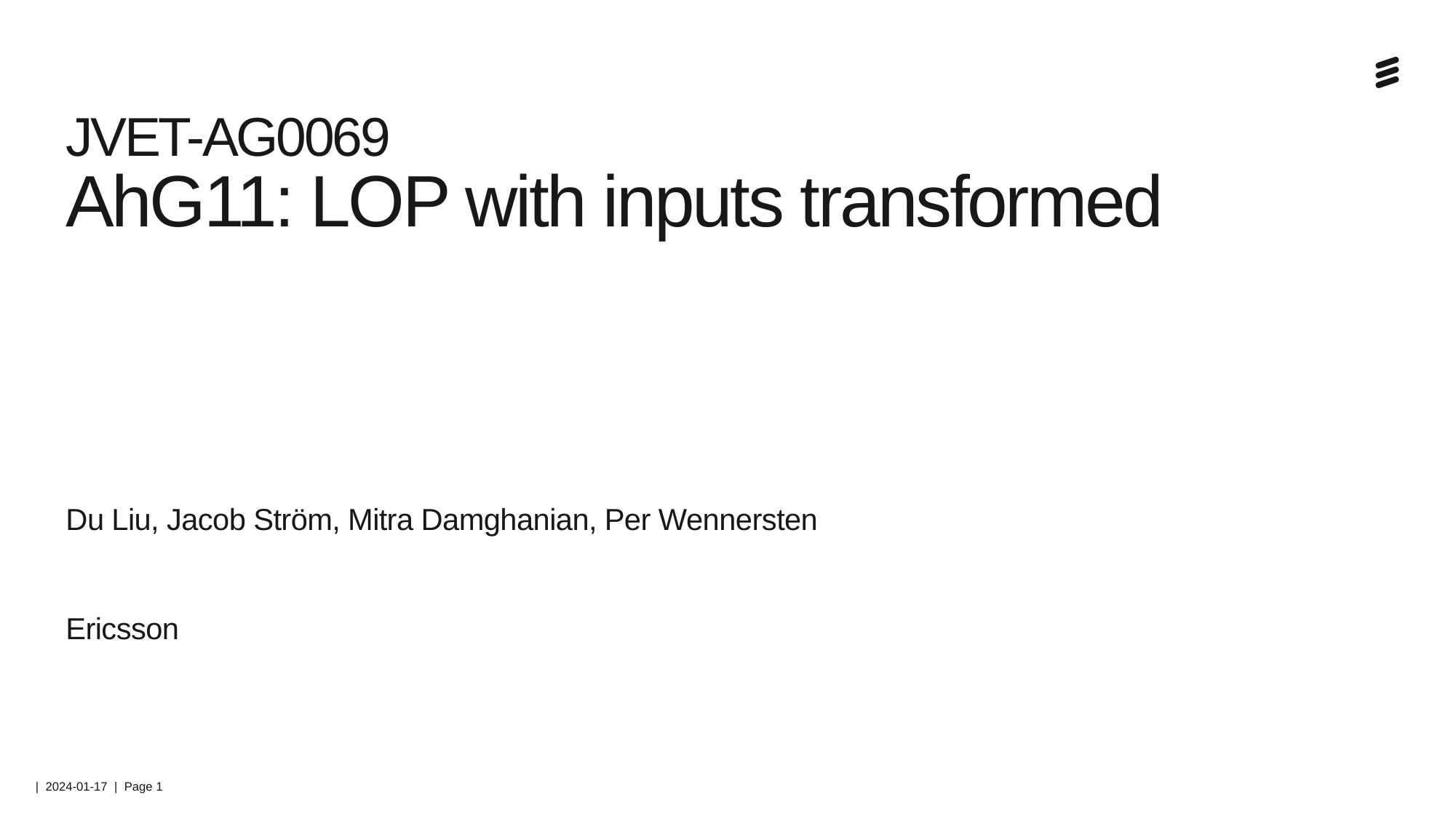

# JVET-AG0069 AhG11: LOP with inputs transformed
Du Liu, Jacob Ström, Mitra Damghanian, Per Wennersten

Ericsson